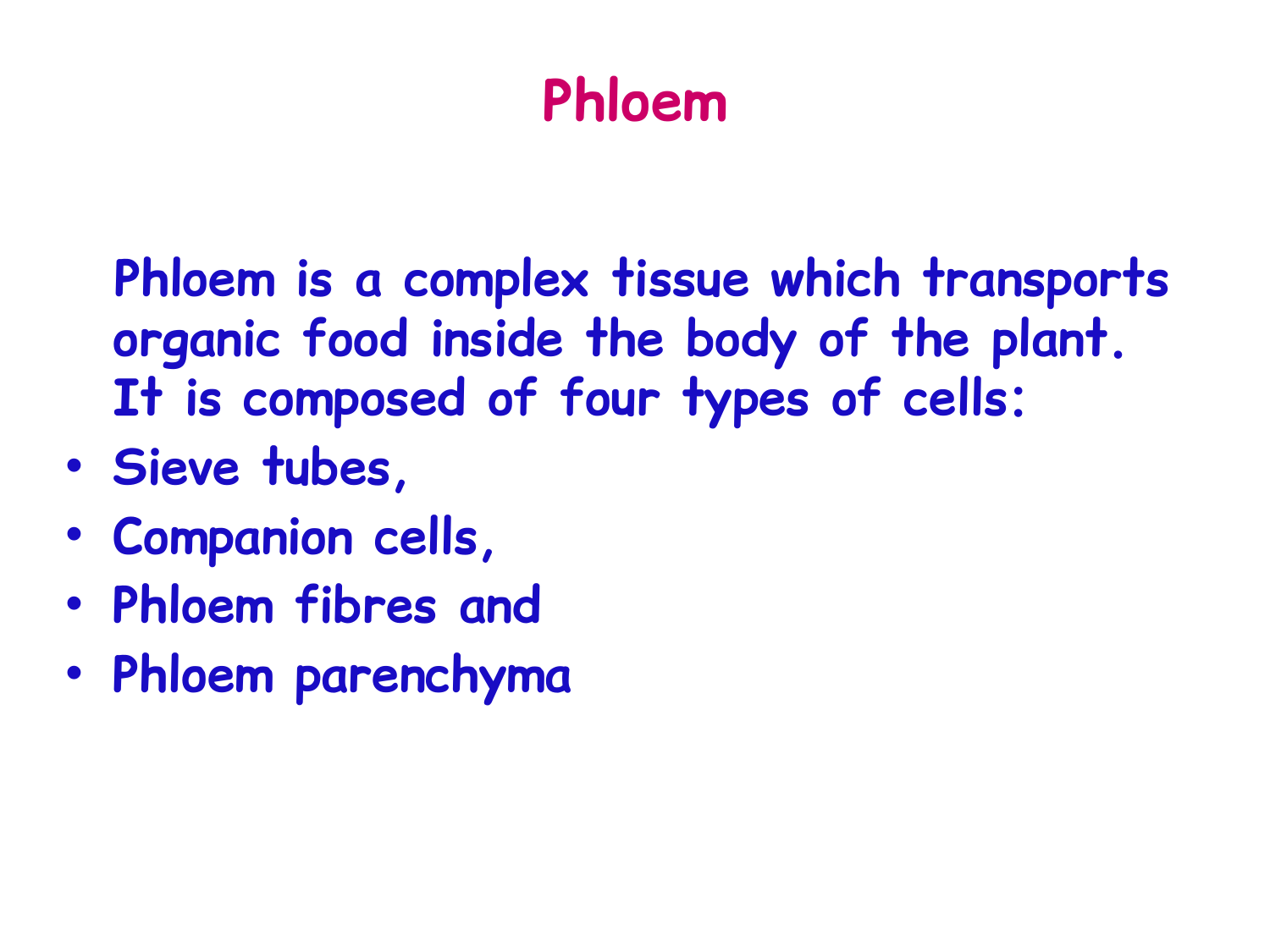

# Phloem
  Phloem is a complex tissue which transports organic food inside the body of the plant. It is composed of four types of cells:
Sieve tubes,
Companion cells,
Phloem fibres and
Phloem parenchyma